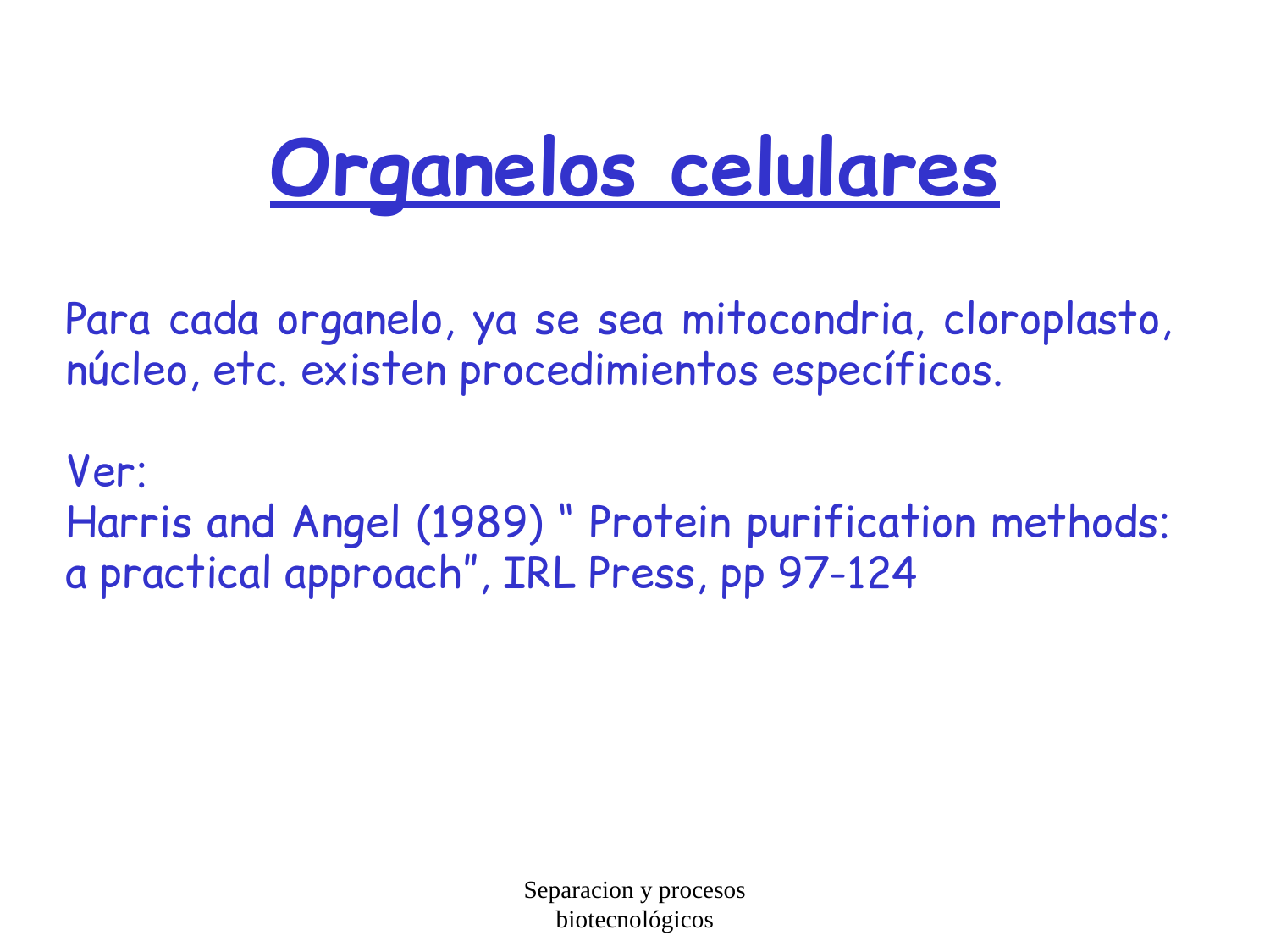

# Organelos celulares
Para cada organelo, ya se sea mitocondria, cloroplasto, núcleo, etc. existen procedimientos específicos.

Ver:
Harris and Angel (1989) “ Protein purification methods: a practical approach”, IRL Press, pp 97-124

Separacion y procesos biotecnológicos